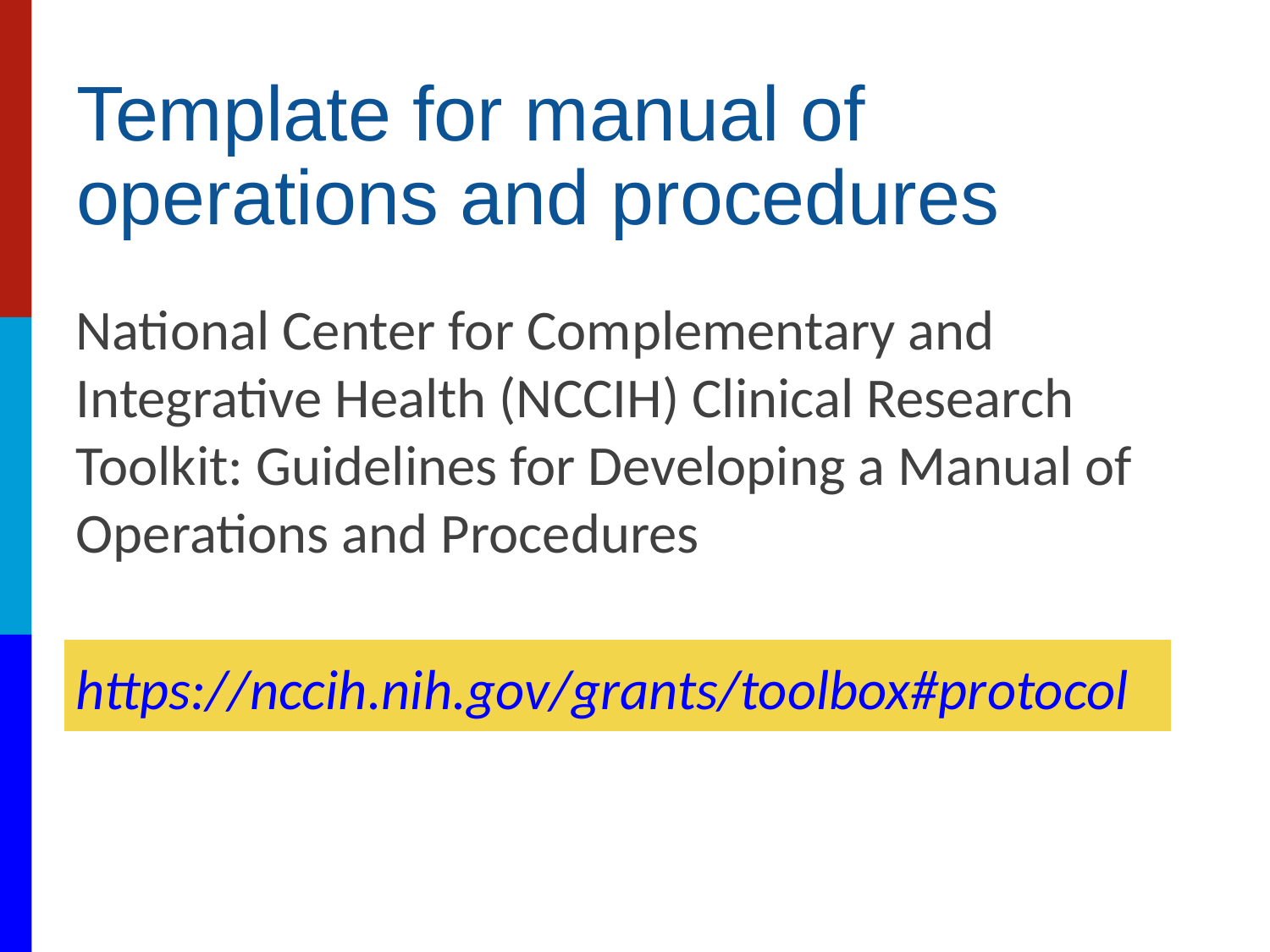

# Template for manual of operations and procedures
National Center for Complementary and Integrative Health (NCCIH) Clinical Research Toolkit: Guidelines for Developing a Manual of Operations and Procedures

https://nccih.nih.gov/grants/toolbox#protocol